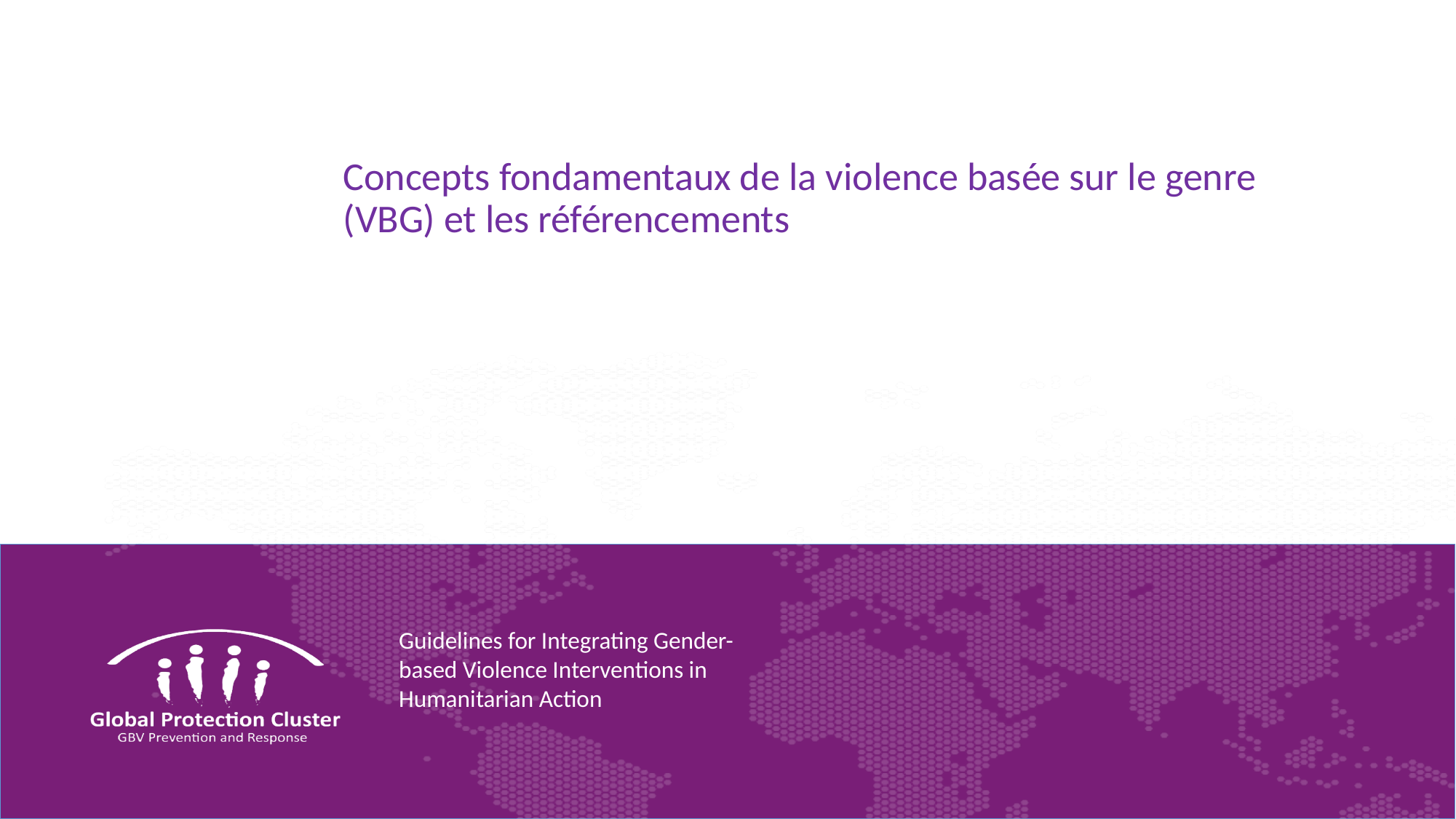

# Concepts fondamentaux de la violence basée sur le genre (VBG) et les référencements